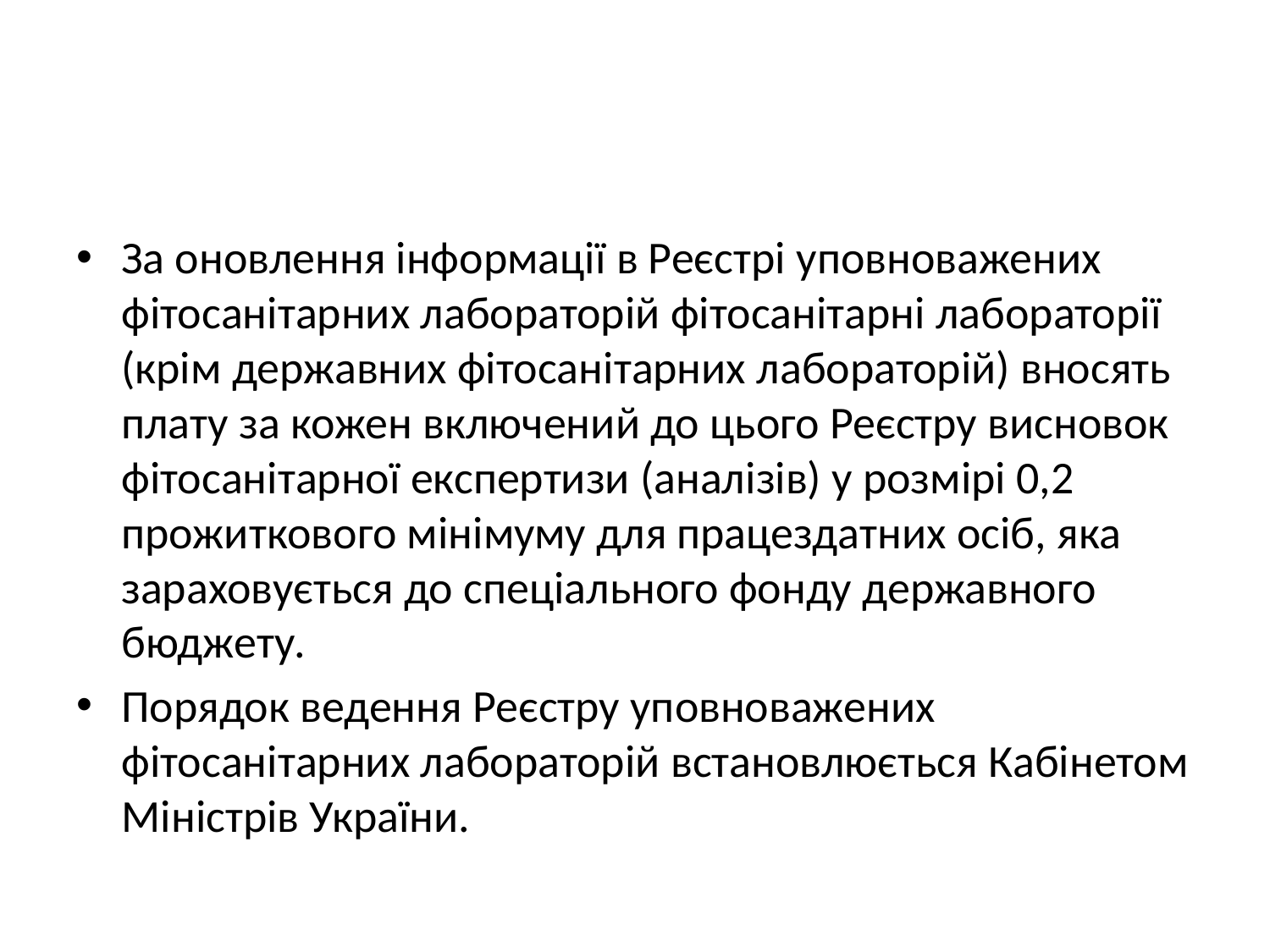

#
За оновлення інформації в Реєстрі уповноважених фітосанітарних лабораторій фітосанітарні лабораторії (крім державних фітосанітарних лабораторій) вносять плату за кожен включений до цього Реєстру висновок фітосанітарної експертизи (аналізів) у розмірі 0,2 прожиткового мінімуму для працездатних осіб, яка зараховується до спеціального фонду державного бюджету.
Порядок ведення Реєстру уповноважених фітосанітарних лабораторій встановлюється Кабінетом Міністрів України.